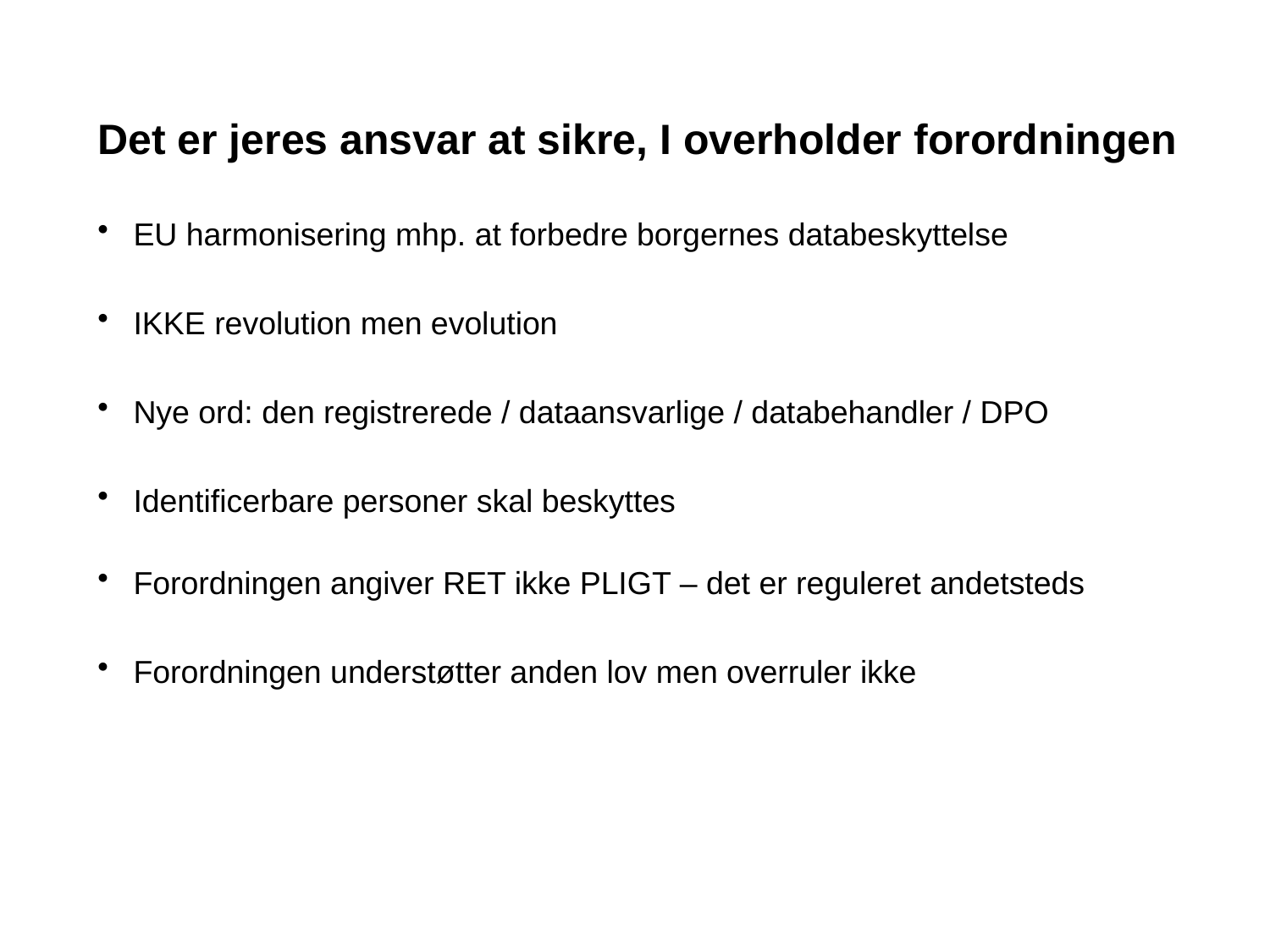

Det er jeres ansvar at sikre, I overholder forordningen

EU harmonisering mhp. at forbedre borgernes databeskyttelse

IKKE revolution men evolution

Nye ord: den registrerede / dataansvarlige / databehandler / DPO

Identificerbare personer skal beskyttes
Forordningen angiver RET ikke PLIGT – det er reguleret andetsteds

Forordningen understøtter anden lov men overruler ikke